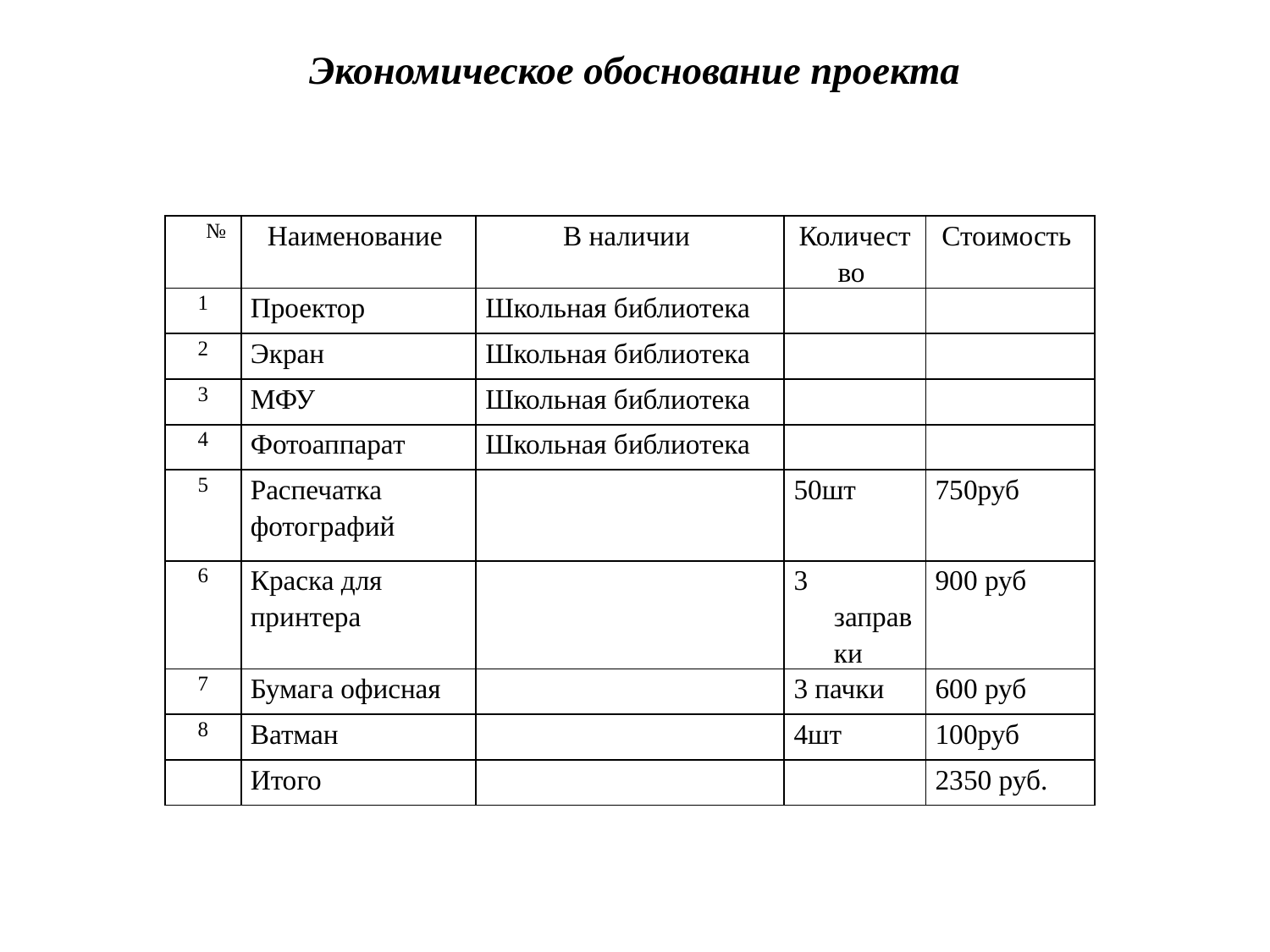

# Экономическое обоснование проекта
| № | Наименование | В наличии | Количество | Стоимость |
| --- | --- | --- | --- | --- |
| 1 | Проектор | Школьная библиотека |  |  |
| 2 | Экран | Школьная библиотека |  |  |
| 3 | МФУ | Школьная библиотека |  |  |
| 4 | Фотоаппарат | Школьная библиотека |  |  |
| 5 | Распечатка фотографий |  | 50шт | 750руб |
| 6 | Краска для принтера |  | 3 заправки | 900 руб |
| 7 | Бумага офисная |  | 3 пачки | 600 руб |
| 8 | Ватман |  | 4шт | 100руб |
|  | Итого |  |  | 2350 руб. |